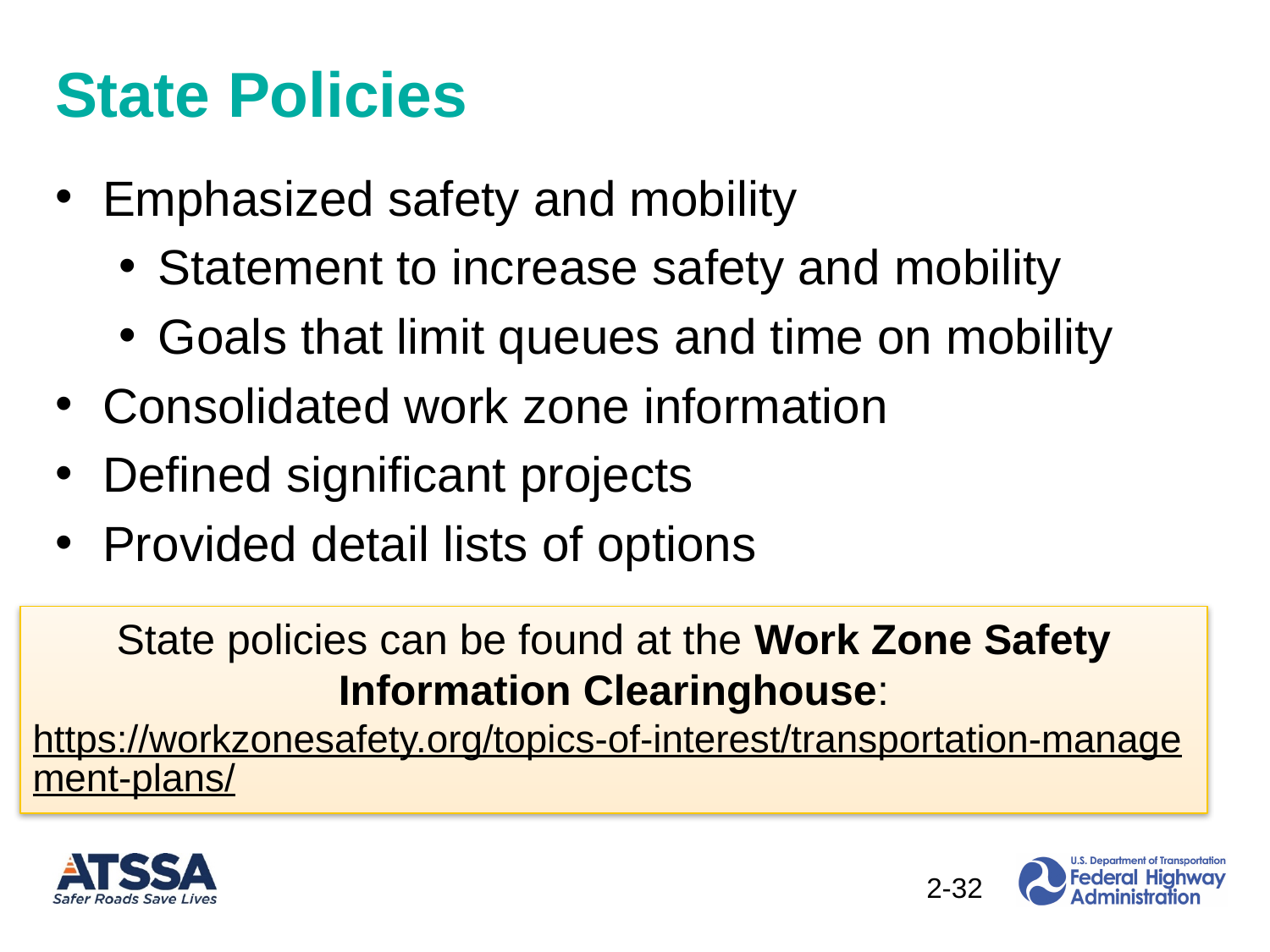

# State Policies
Emphasized safety and mobility
Statement to increase safety and mobility
Goals that limit queues and time on mobility
Consolidated work zone information
Defined significant projects
Provided detail lists of options

State policies can be found at the Work Zone Safety Information Clearinghouse:
https://workzonesafety.org/topics-of-interest/transportation-management-plans/